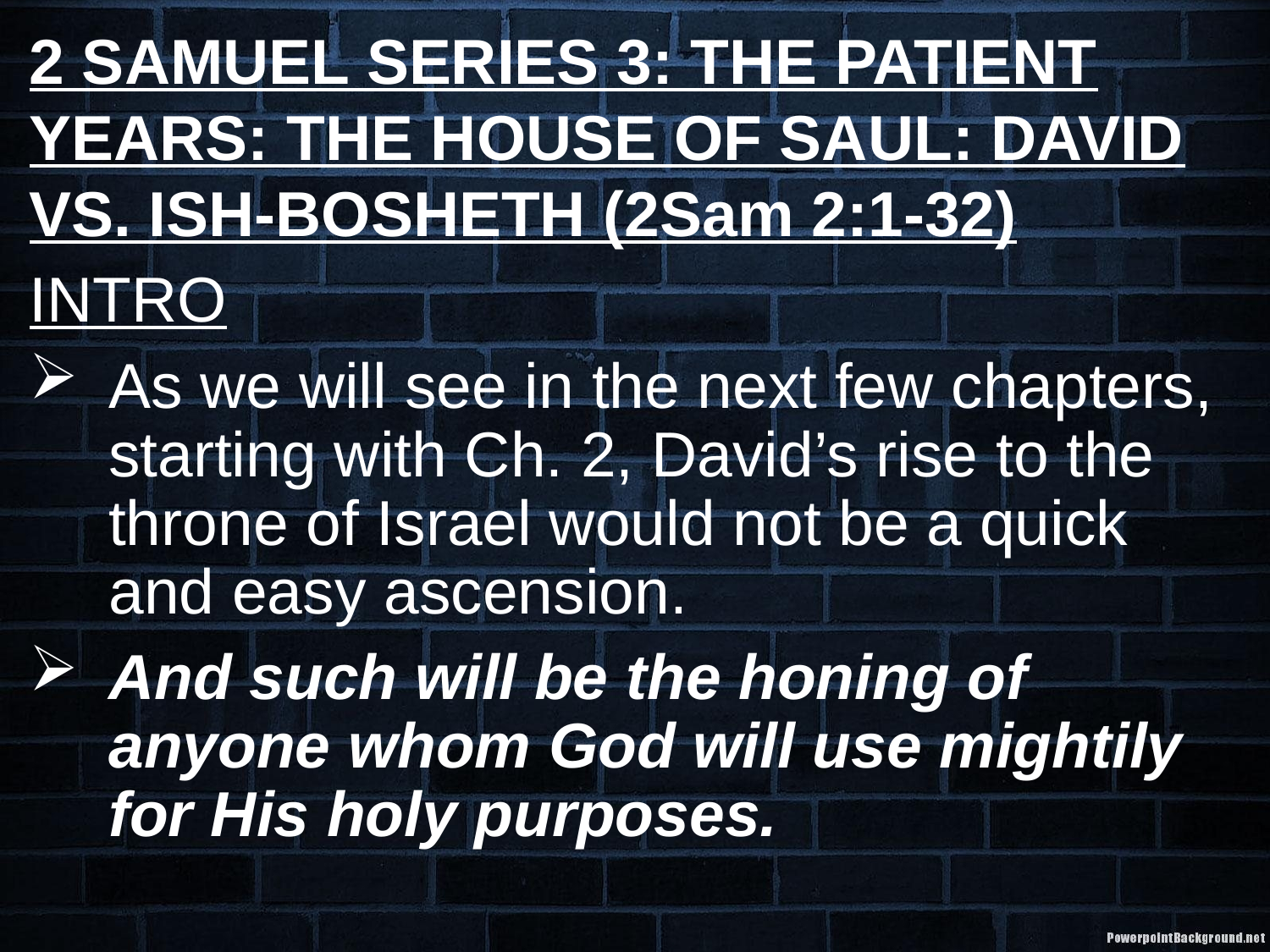

2 SAMUEL SERIES 3: THE PATIENT YEARS: THE HOUSE OF SAUL: DAVID VS. ISH-BOSHETH (2Sam 2:1-32)
INTRO
As we will see in the next few chapters, starting with Ch. 2, David’s rise to the throne of Israel would not be a quick and easy ascension.
And such will be the honing of anyone whom God will use mightily for His holy purposes.